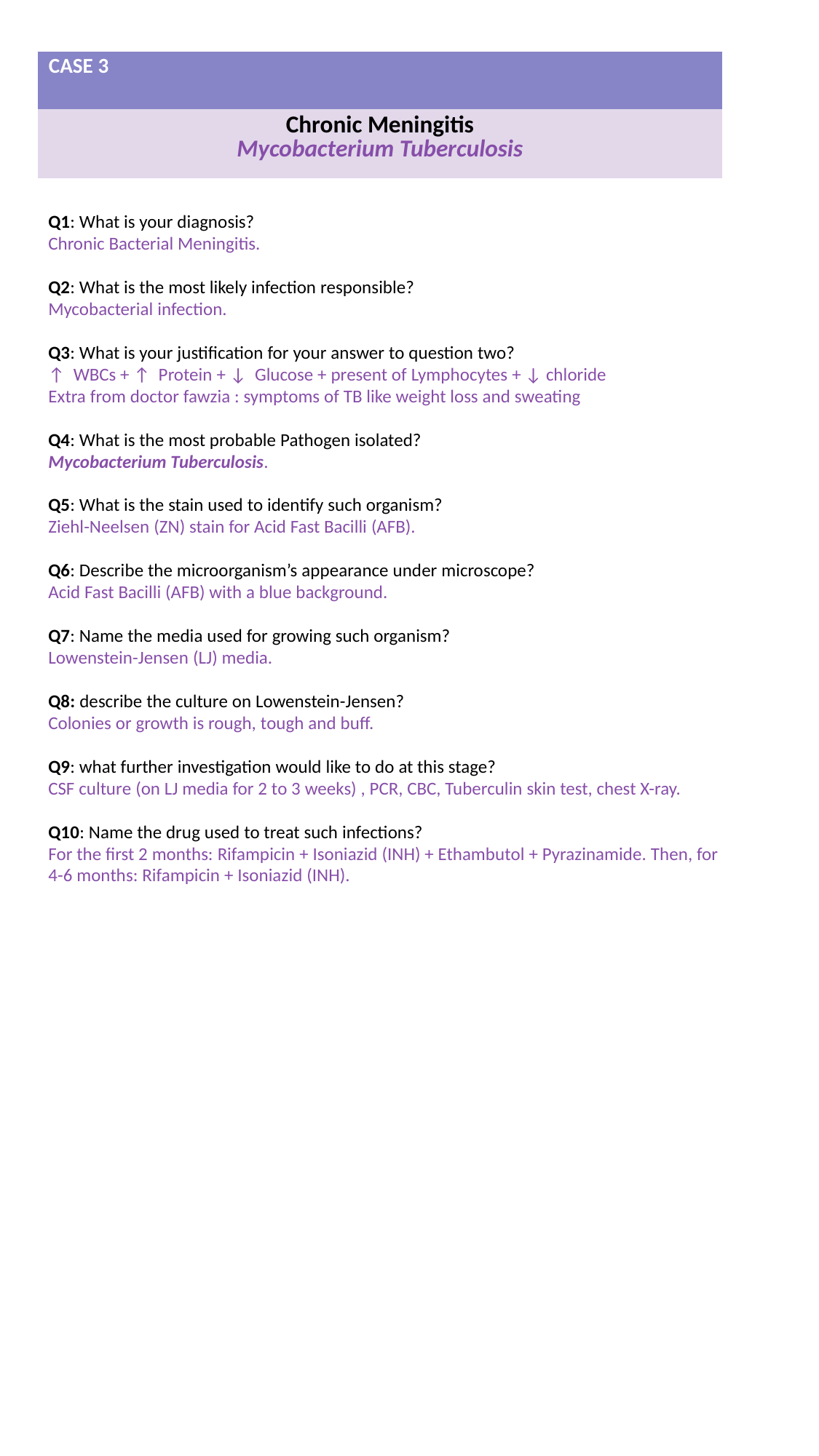

| CASE 3 |  |  |
| --- | --- | --- |
| Chronic Meningitis Mycobacterium Tuberculosis |  |  |
Q1: What is your diagnosis?
Chronic Bacterial Meningitis.

Q2: What is the most likely infection responsible?
Mycobacterial infection.

Q3: What is your justification for your answer to question two?
↑  WBCs + ↑  Protein + ↓  Glucose + present of Lymphocytes + ↓ chloride
Extra from doctor fawzia : symptoms of TB like weight loss and sweating

Q4: What is the most probable Pathogen isolated?
Mycobacterium Tuberculosis.

Q5: What is the stain used to identify such organism?
Ziehl-Neelsen (ZN) stain for Acid Fast Bacilli (AFB).

Q6: Describe the microorganism’s appearance under microscope?
Acid Fast Bacilli (AFB) with a blue background.

Q7: Name the media used for growing such organism?
Lowenstein-Jensen (LJ) media.

Q8: describe the culture on Lowenstein-Jensen?
Colonies or growth is rough, tough and buff.

Q9: what further investigation would like to do at this stage?
CSF culture (on LJ media for 2 to 3 weeks) , PCR, CBC, Tuberculin skin test, chest X-ray.

Q10: Name the drug used to treat such infections?
For the first 2 months:​ Rifampicin + Isoniazid (INH) + Ethambutol + Pyrazinamide. Then, for 4-6 months:​ Rifampicin + Isoniazid (INH).